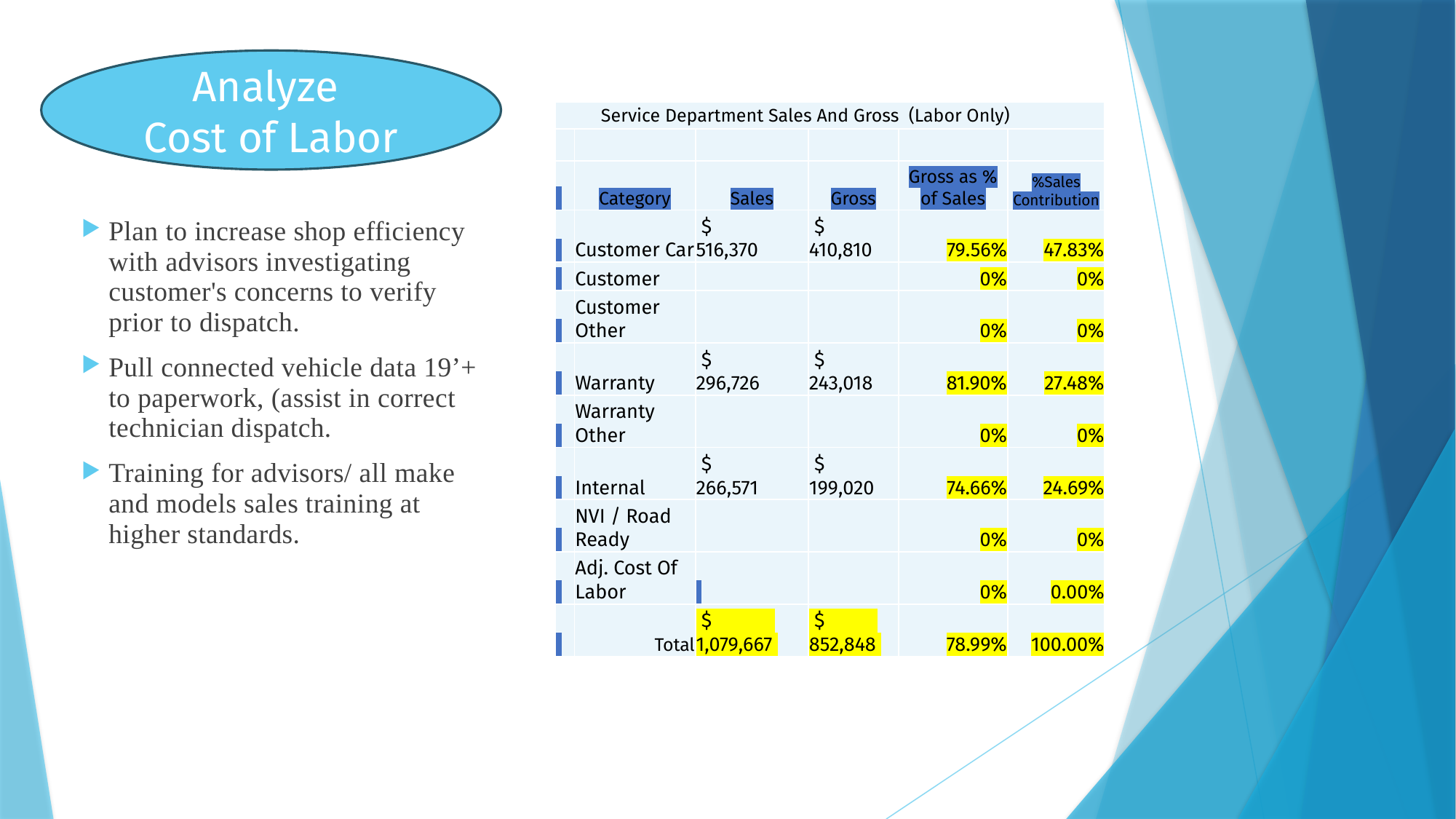

Analyze
Cost of Labor
| Service Department Sales And Gross (Labor Only) |  |  |  |  |  |
| --- | --- | --- | --- | --- | --- |
|  |  |  |  |  |  |
|  | Category | Sales | Gross | Gross as % of Sales | %Sales Contribution |
|  | Customer Car | $ 516,370 | $ 410,810 | 79.56% | 47.83% |
|  | Customer |  |  | 0% | 0% |
|  | Customer Other |  |  | 0% | 0% |
|  | Warranty | $ 296,726 | $ 243,018 | 81.90% | 27.48% |
|  | Warranty Other |  |  | 0% | 0% |
|  | Internal | $ 266,571 | $ 199,020 | 74.66% | 24.69% |
|  | NVI / Road Ready |  |  | 0% | 0% |
|  | Adj. Cost Of Labor |  |  | 0% | 0.00% |
|  | Total | $ 1,079,667 | $ 852,848 | 78.99% | 100.00% |
Plan to increase shop efficiency with advisors investigating customer's concerns to verify prior to dispatch.
Pull connected vehicle data 19’+ to paperwork, (assist in correct technician dispatch.
Training for advisors/ all make and models sales training at higher standards.